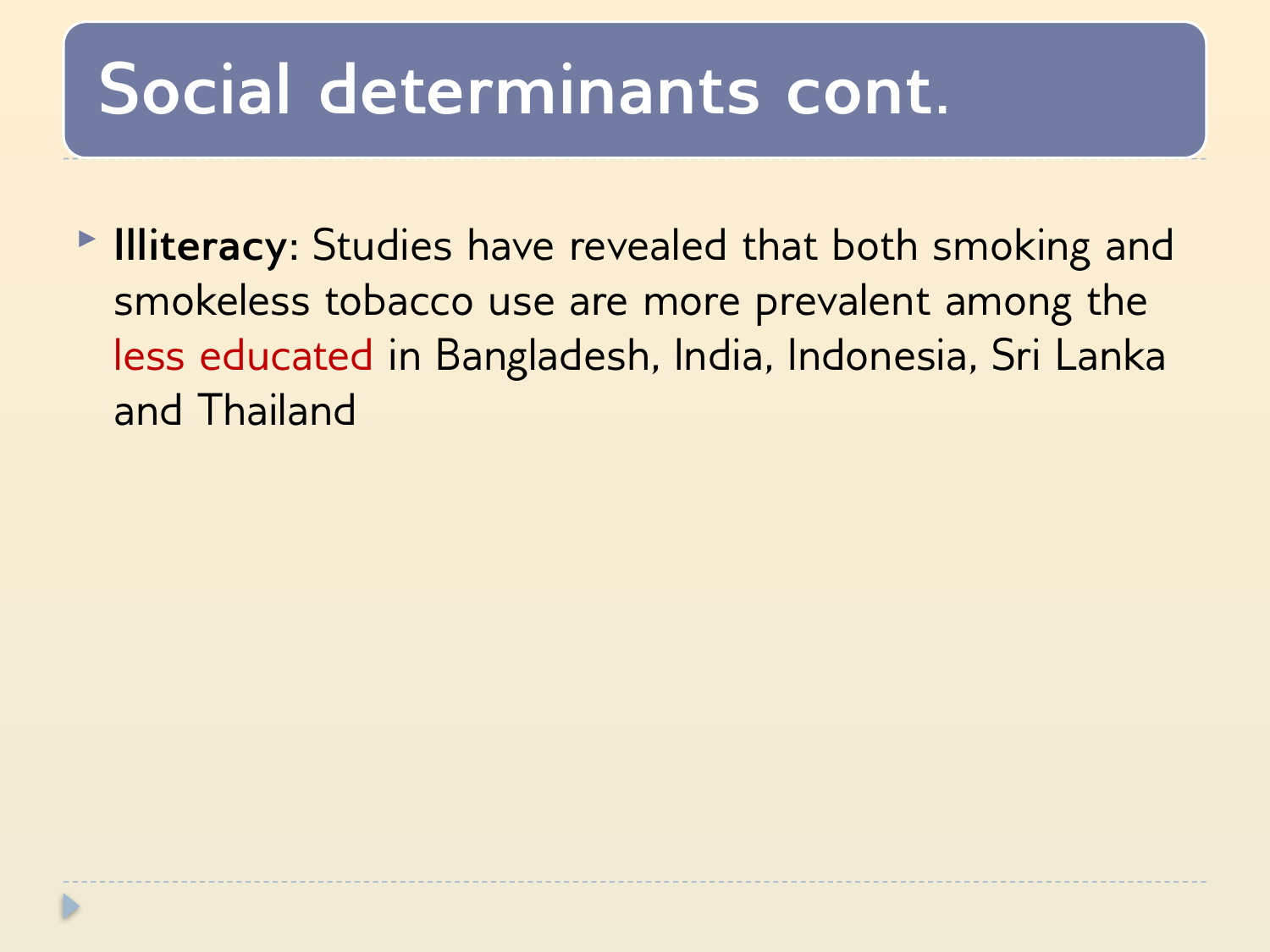

Social determinants cont.
Illiteracy: Studies have revealed that both smoking and smokeless tobacco use are more prevalent among the less educated in Bangladesh, India, Indonesia, Sri Lanka and Thailand